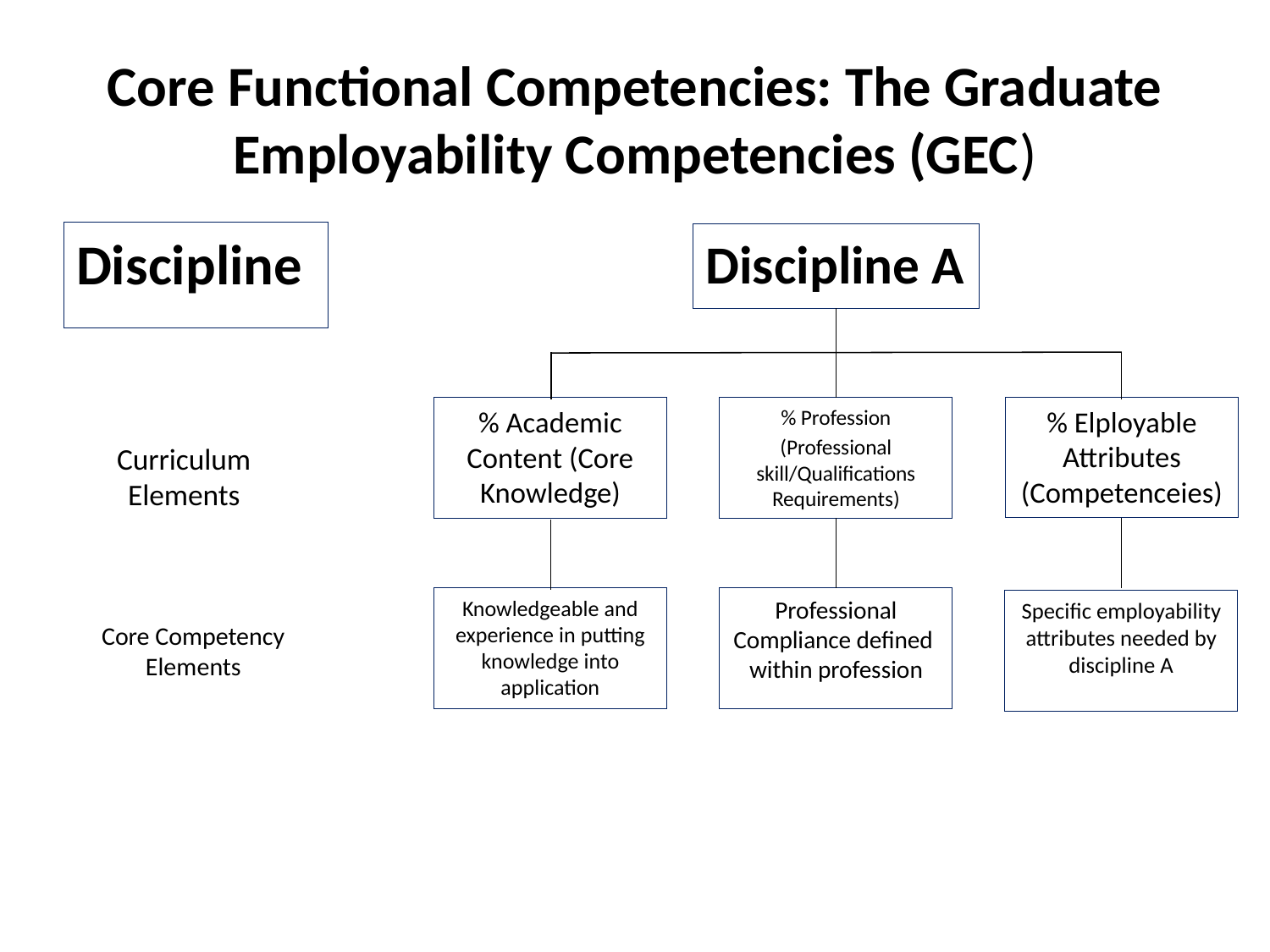

# Core Functional Competencies: The Graduate Employability Competencies (GEC)
Discipline
Discipline A
% Elployable Attributes (Competenceies)
% Academic Content (Core Knowledge)
% Profession
(Professional skill/Qualifications Requirements)
Curriculum Elements
Knowledgeable and experience in putting knowledge into application
Professional Compliance defined  within profession
Specific employability attributes needed by discipline A
Core Competency Elements